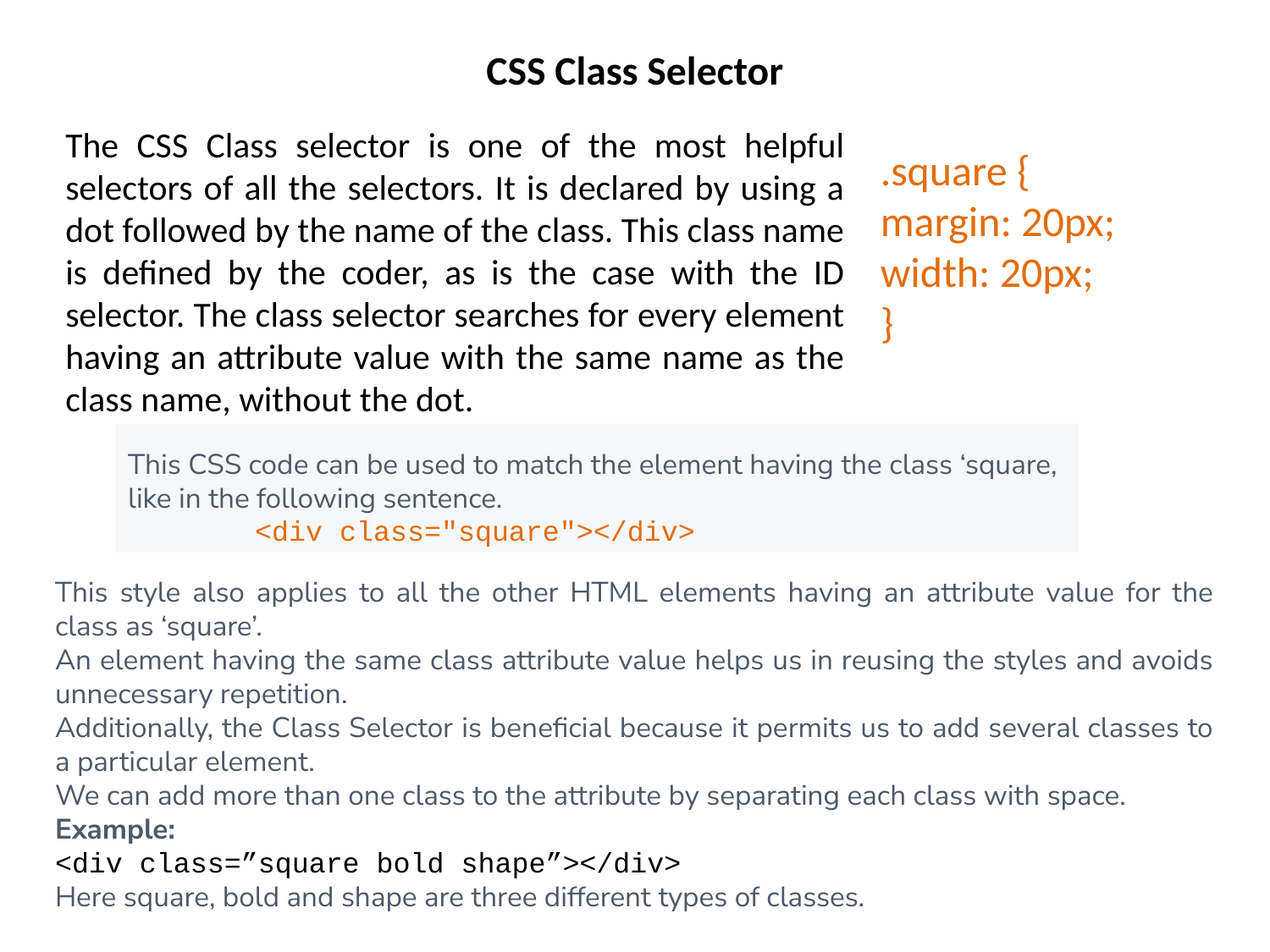

# CSS Class Selector
The CSS Class selector is one of the most helpful selectors of all the selectors. It is declared by using a dot followed by the name of the class. This class name is defined by the coder, as is the case with the ID selector. The class selector searches for every element having an attribute value with the same name as the class name, without the dot.
.square {
margin: 20px;
width: 20px;
}
This CSS code can be used to match the element having the class ‘square,
like in the following sentence.
	<div class="square"></div>
This style also applies to all the other HTML elements having an attribute value for the class as ‘square’.
An element having the same class attribute value helps us in reusing the styles and avoids unnecessary repetition.
Additionally, the Class Selector is beneficial because it permits us to add several classes to a particular element.
We can add more than one class to the attribute by separating each class with space.
Example:
<div class=”square bold shape”></div>
Here square, bold and shape are three different types of classes.